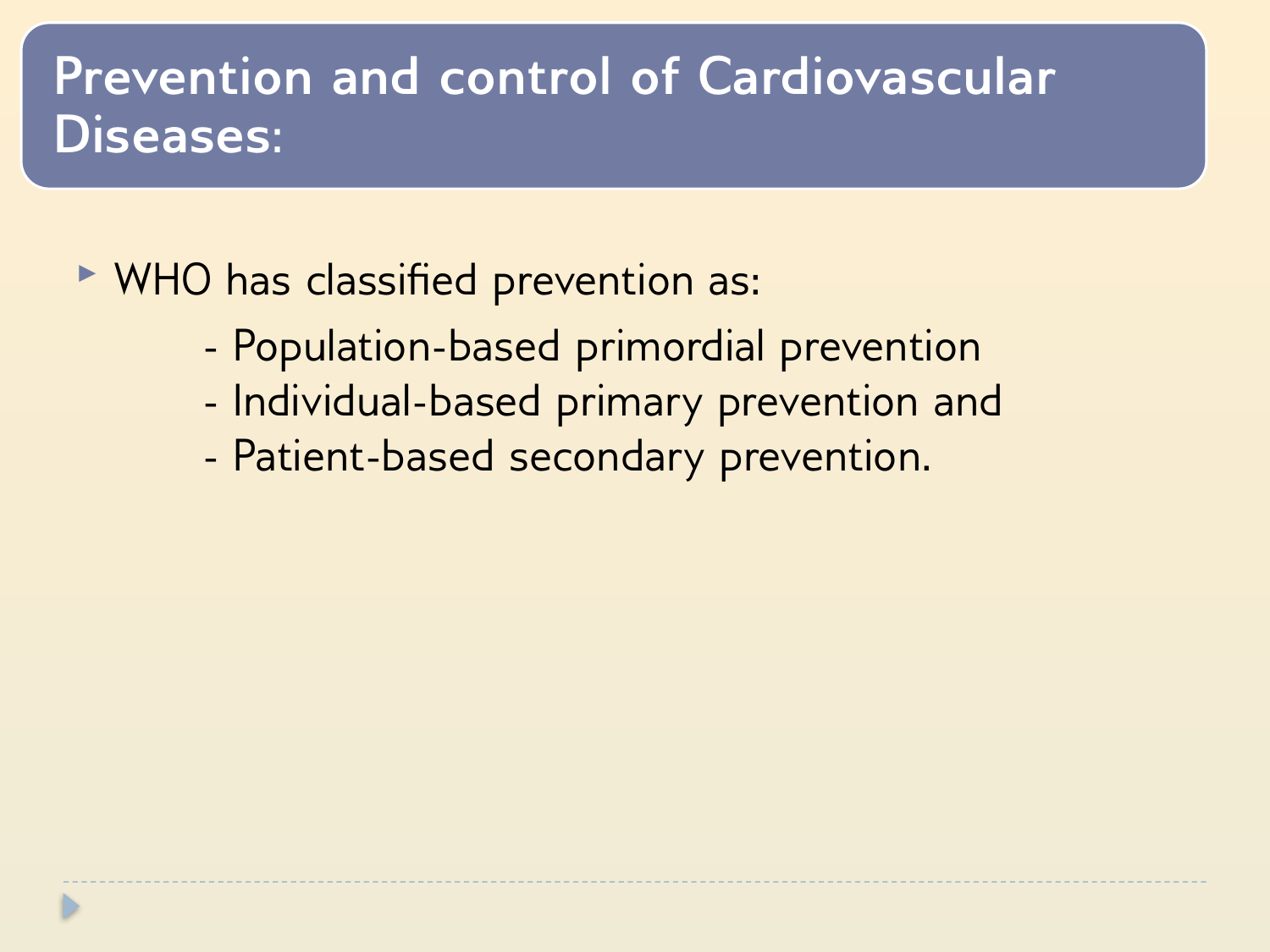

Prevention and control of Cardiovascular Diseases:
WHO has classified prevention as:
	- Population-based primordial prevention
	- Individual-based primary prevention and		- Patient-based secondary prevention.